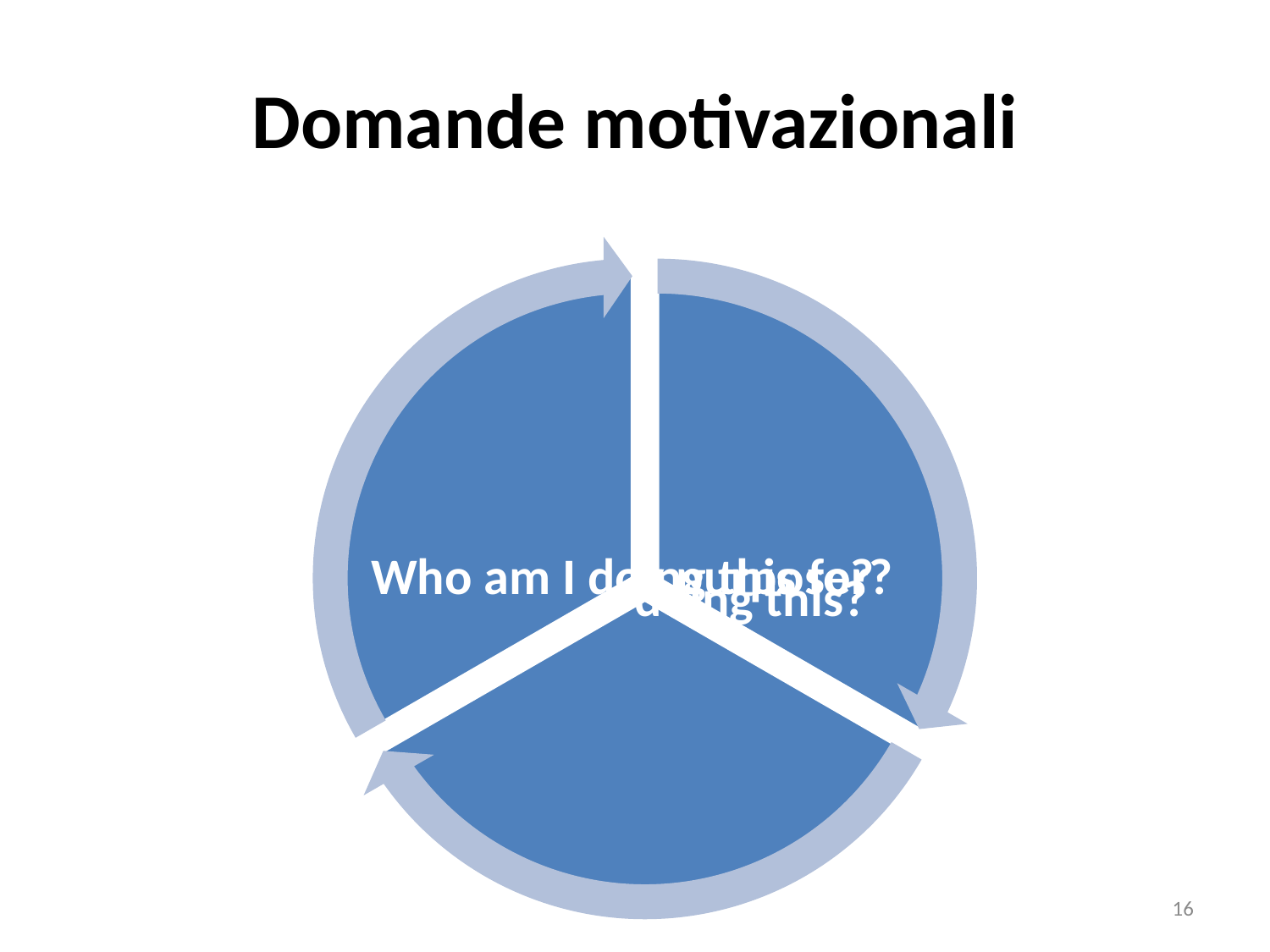

# Domande motivazionali
What’s my purpose?
Why am I doing this?
Who am I doing this for?
16